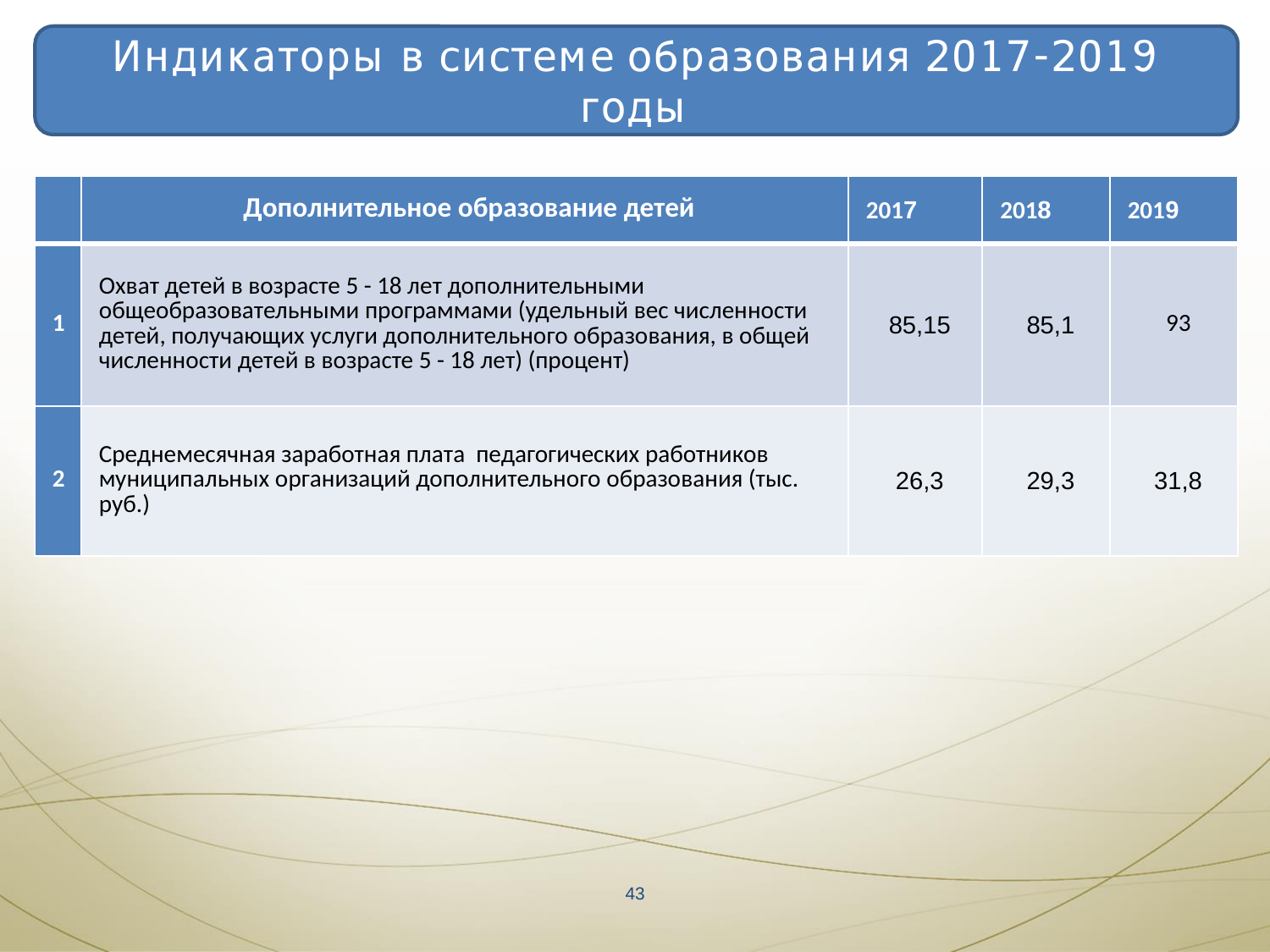

Индикаторы в системе образования 2017-2019 годы
|  | Дополнительное образование детей | 2017 | 2018 | 2019 |
| --- | --- | --- | --- | --- |
| 1 | Охват детей в возрасте 5 - 18 лет дополнительными общеобразовательными программами (удельный вес численности детей, получающих услуги дополнительного образования, в общей численности детей в возрасте 5 - 18 лет) (процент) | 85,15 | 85,1 | 93 |
| 2 | Среднемесячная заработная плата педагогических работников муниципальных организаций дополнительного образования (тыс. руб.) | 26,3 | 29,3 | 31,8 |

43